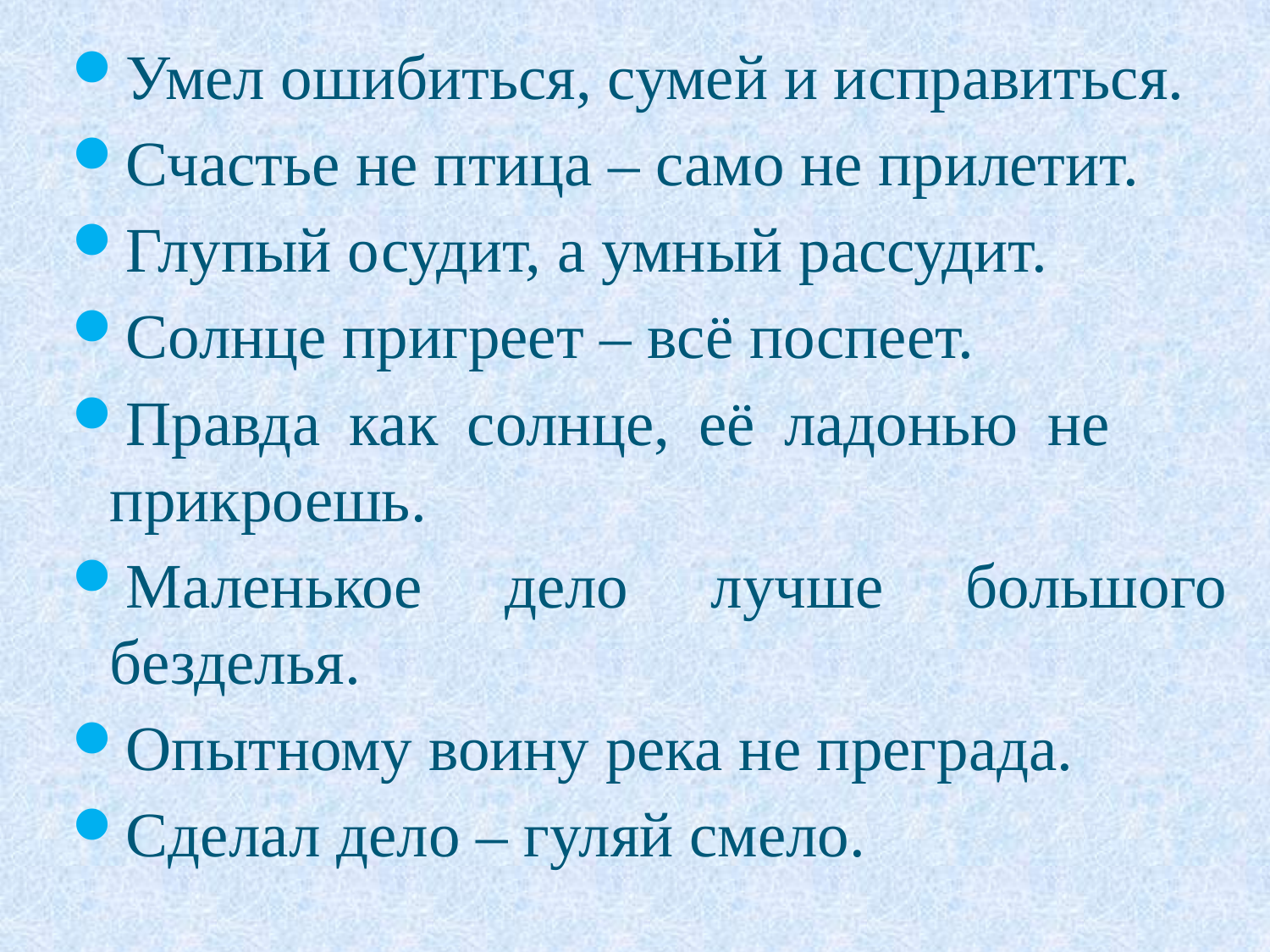

Умел ошибиться, сумей и исправиться.
Счастье не птица – само не прилетит.
Глупый осудит, а умный рассудит.
Солнце пригреет – всё поспеет.
Правда как солнце, её ладонью не     прикроешь.
Маленькое дело лучше большого безделья.
Опытному воину река не преграда.
Сделал дело – гуляй смело.